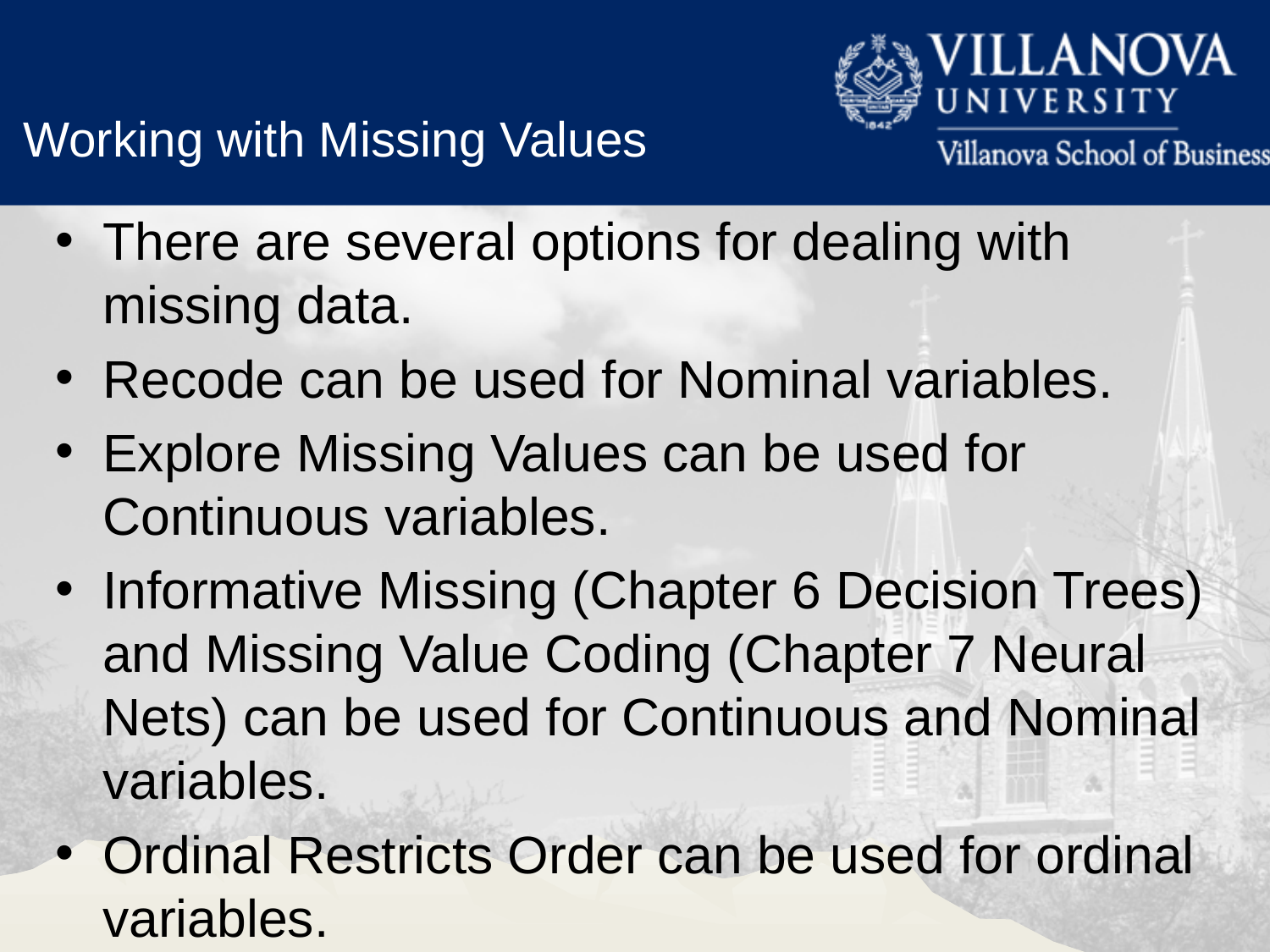

Working with Missing Values
There are several options for dealing with missing data.
Recode can be used for Nominal variables.
Explore Missing Values can be used for Continuous variables.
Informative Missing (Chapter 6 Decision Trees) and Missing Value Coding (Chapter 7 Neural Nets) can be used for Continuous and Nominal variables.
Ordinal Restricts Order can be used for ordinal variables.